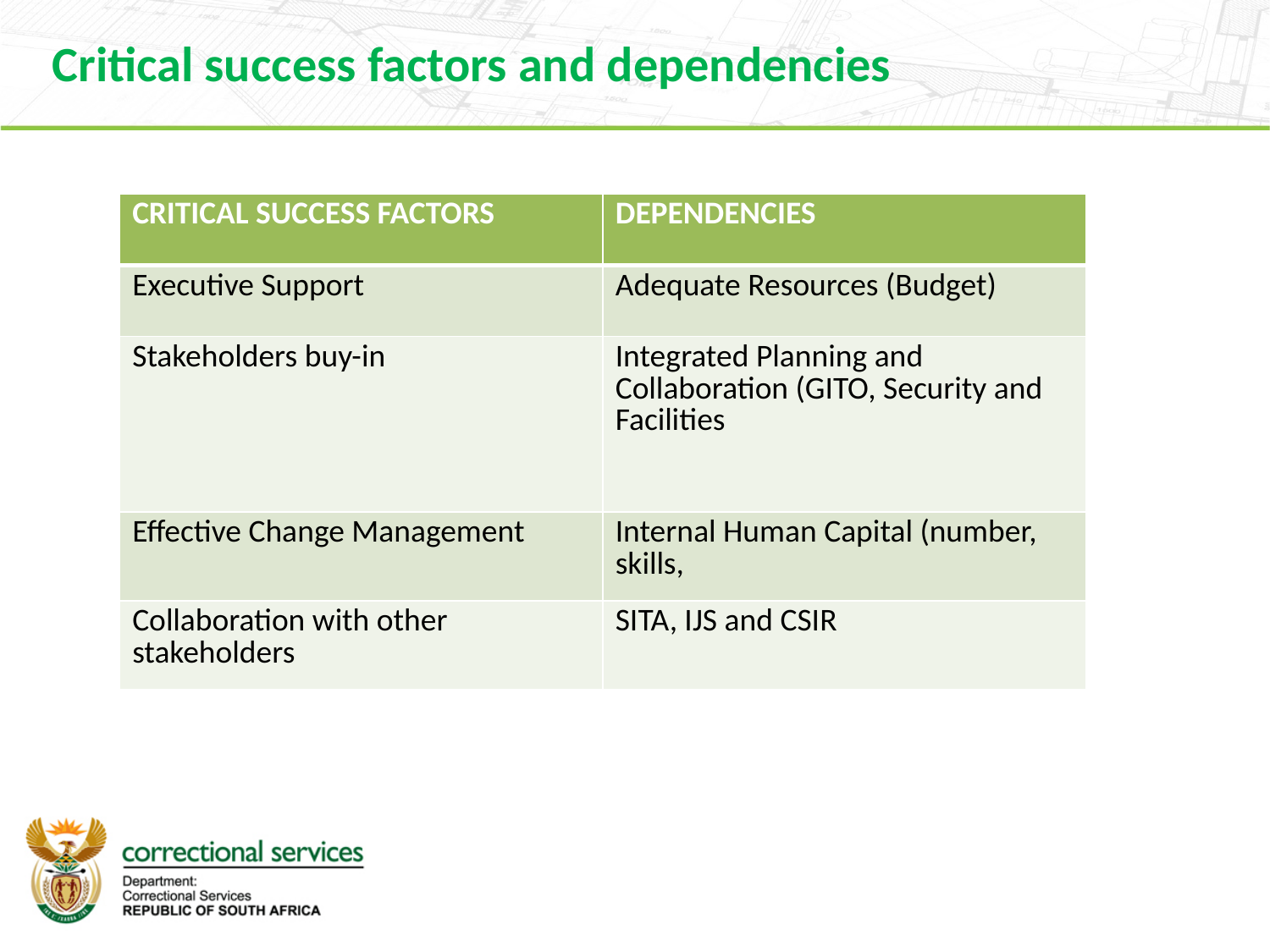

Critical success factors and dependencies
| CRITICAL SUCCESS FACTORS | DEPENDENCIES |
| --- | --- |
| Executive Support | Adequate Resources (Budget) |
| Stakeholders buy-in | Integrated Planning and Collaboration (GITO, Security and Facilities |
| Effective Change Management | Internal Human Capital (number, skills, |
| Collaboration with other stakeholders | SITA, IJS and CSIR |